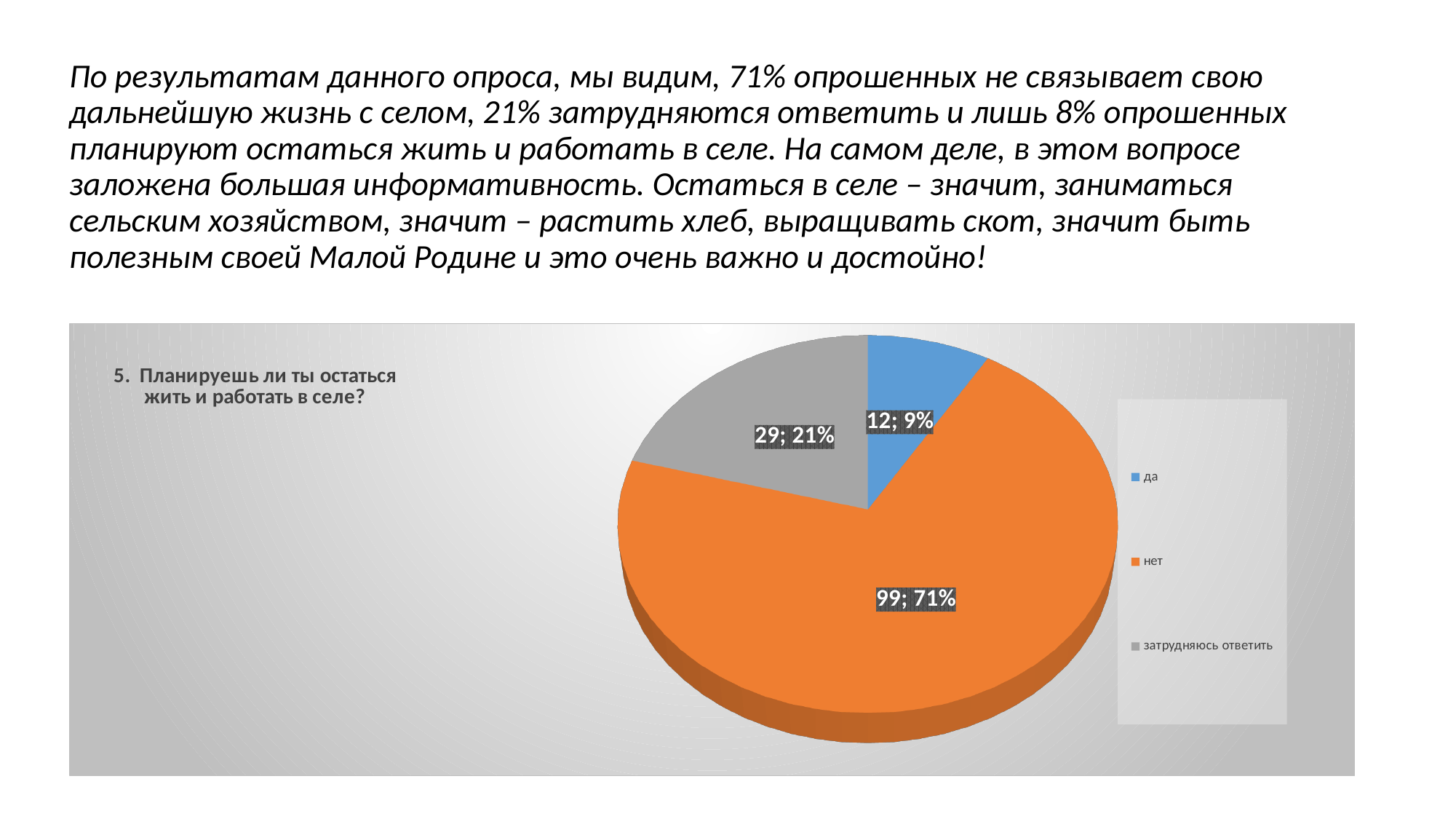

# По результатам данного опроса, мы видим, 71% опрошенных не связывает свою дальнейшую жизнь с селом, 21% затрудняются ответить и лишь 8% опрошенных планируют остаться жить и работать в селе. На самом деле, в этом вопросе заложена большая информативность. Остаться в селе – значит, заниматься сельским хозяйством, значит – растить хлеб, выращивать скот, значит быть полезным своей Малой Родине и это очень важно и достойно!

[unsupported chart]